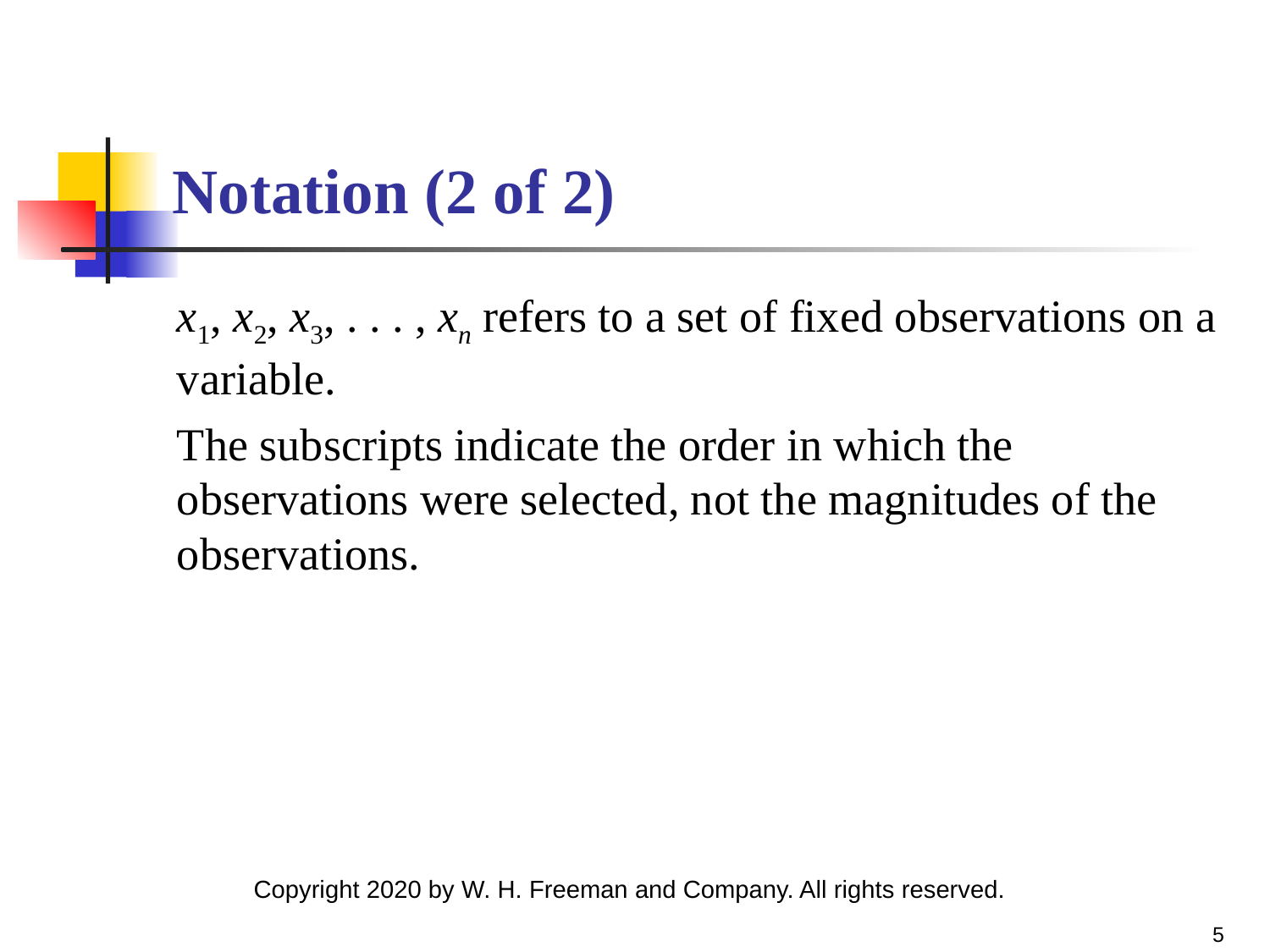

# Notation (2 of 2)
x1, x2, x3, . . . , xn refers to a set of fixed observations on a variable.
The subscripts indicate the order in which the observations were selected, not the magnitudes of the observations.